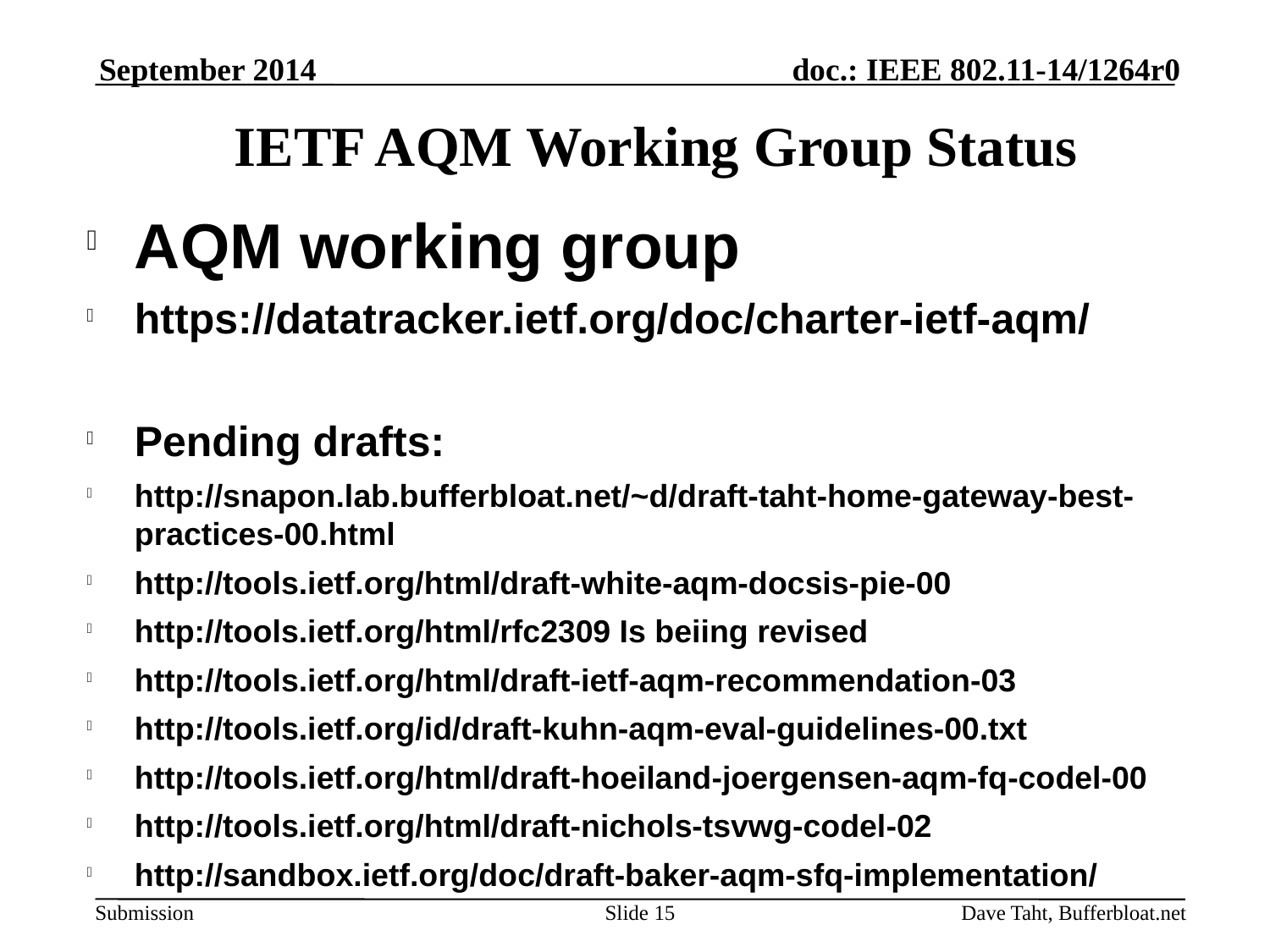

September 2014
# IETF AQM Working Group Status
AQM working group
https://datatracker.ietf.org/doc/charter-ietf-aqm/

Pending drafts:
http://snapon.lab.bufferbloat.net/~d/draft-taht-home-gateway-best-practices-00.html
http://tools.ietf.org/html/draft-white-aqm-docsis-pie-00
http://tools.ietf.org/html/rfc2309 Is beiing revised
http://tools.ietf.org/html/draft-ietf-aqm-recommendation-03
http://tools.ietf.org/id/draft-kuhn-aqm-eval-guidelines-00.txt
http://tools.ietf.org/html/draft-hoeiland-joergensen-aqm-fq-codel-00
http://tools.ietf.org/html/draft-nichols-tsvwg-codel-02
http://sandbox.ietf.org/doc/draft-baker-aqm-sfq-implementation/
Slide 15
Dave Taht, Bufferbloat.net